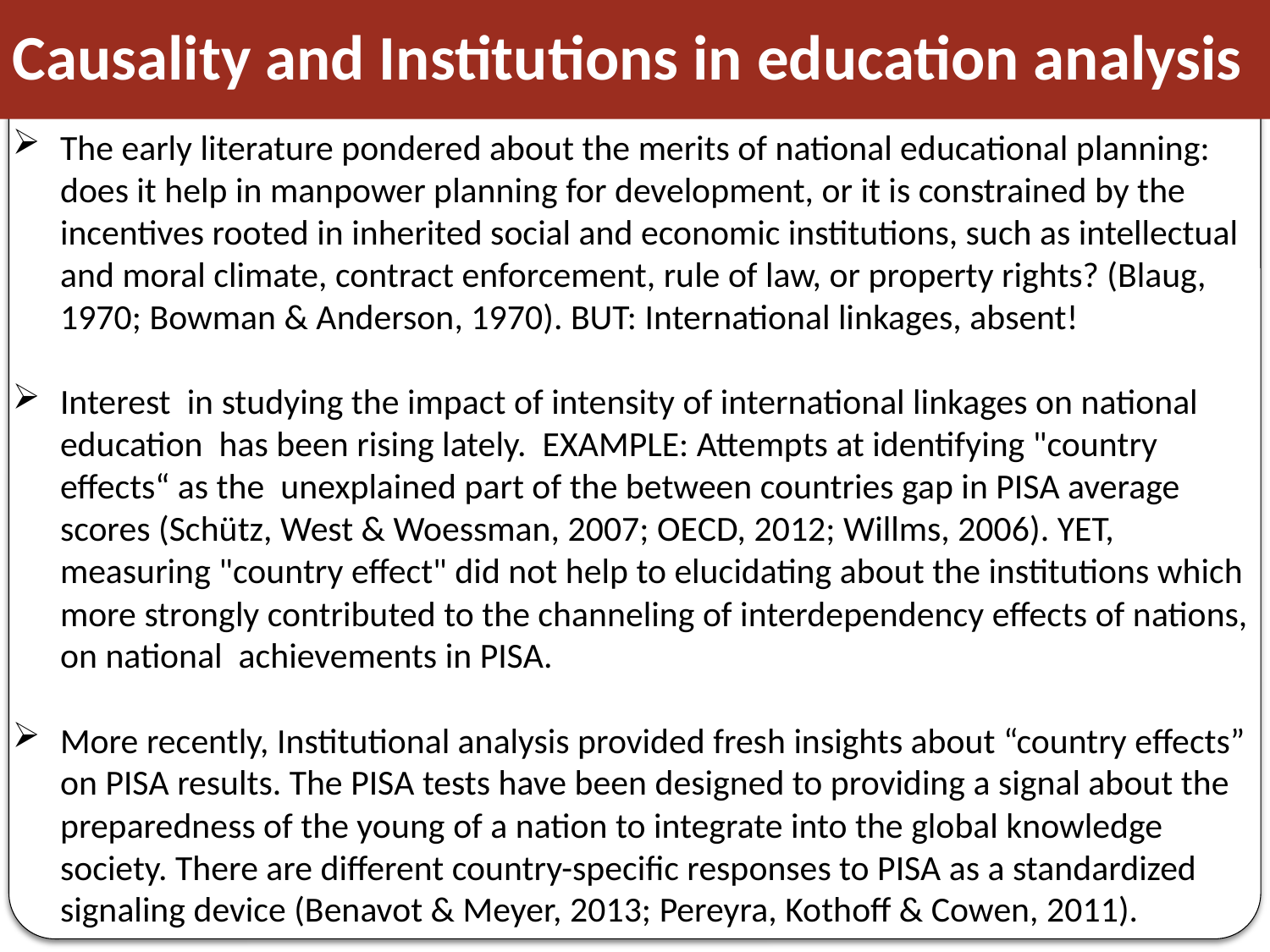

# Causality and Institutions in education analysis
The early literature pondered about the merits of national educational planning: does it help in manpower planning for development, or it is constrained by the incentives rooted in inherited social and economic institutions, such as intellectual and moral climate, contract enforcement, rule of law, or property rights? (Blaug, 1970; Bowman & Anderson, 1970). BUT: International linkages, absent!

Interest  in studying the impact of intensity of international linkages on national education  has been rising lately.  EXAMPLE: Attempts at identifying "country effects“ as the  unexplained part of the between countries gap in PISA average scores (Schütz, West & Woessman, 2007; OECD, 2012; Willms, 2006). YET, measuring "country effect" did not help to elucidating about the institutions which more strongly contributed to the channeling of interdependency effects of nations, on national  achievements in PISA.

More recently, Institutional analysis provided fresh insights about “country effects” on PISA results. The PISA tests have been designed to providing a signal about the preparedness of the young of a nation to integrate into the global knowledge society. There are different country-specific responses to PISA as a standardized signaling device (Benavot & Meyer, 2013; Pereyra, Kothoff & Cowen, 2011).